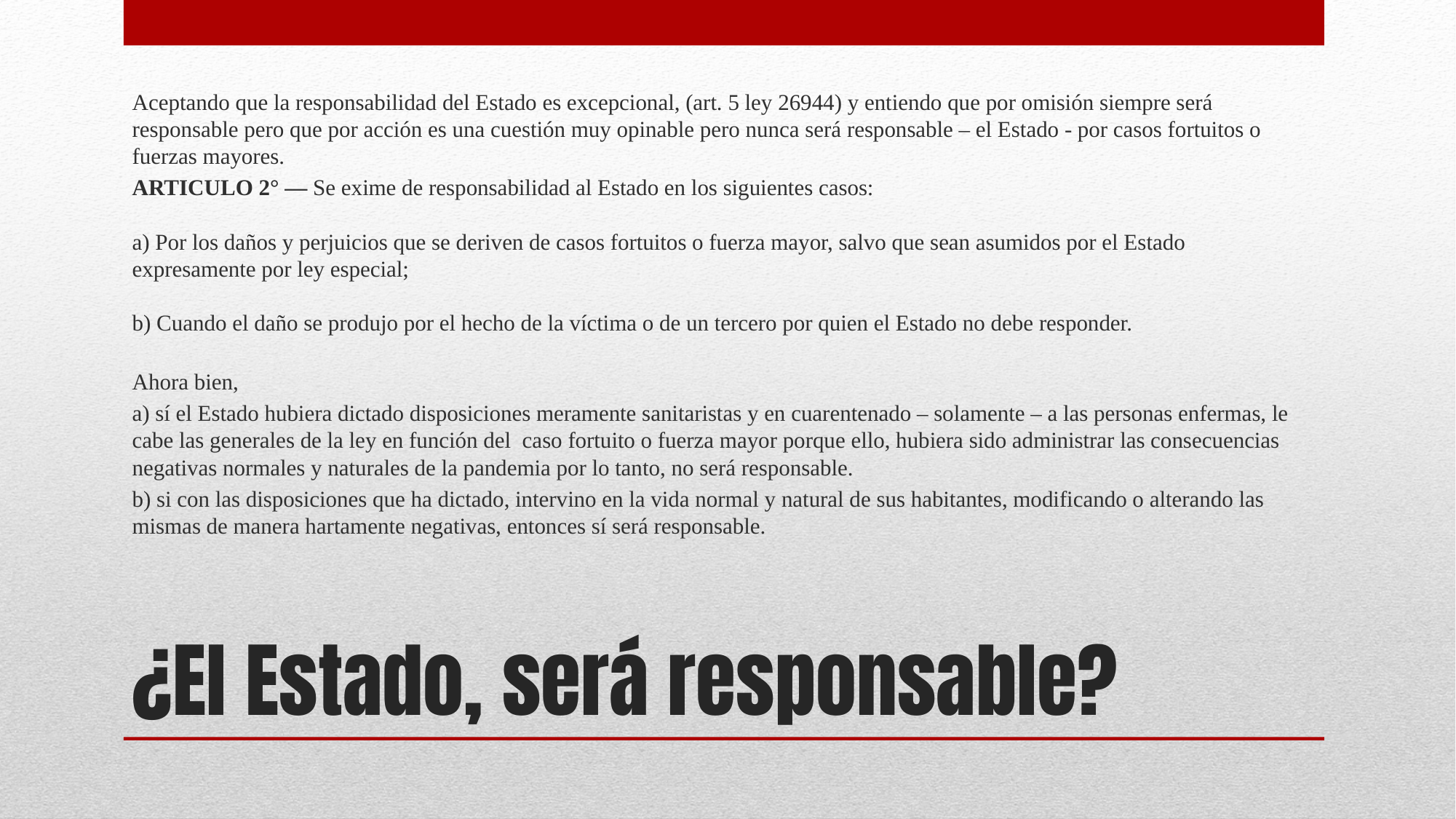

Aceptando que la responsabilidad del Estado es excepcional, (art. 5 ley 26944) y entiendo que por omisión siempre será responsable pero que por acción es una cuestión muy opinable pero nunca será responsable – el Estado - por casos fortuitos o fuerzas mayores.
ARTICULO 2° — Se exime de responsabilidad al Estado en los siguientes casos:
a) Por los daños y perjuicios que se deriven de casos fortuitos o fuerza mayor, salvo que sean asumidos por el Estado expresamente por ley especial;
b) Cuando el daño se produjo por el hecho de la víctima o de un tercero por quien el Estado no debe responder.
Ahora bien,
a) sí el Estado hubiera dictado disposiciones meramente sanitaristas y en cuarentenado – solamente – a las personas enfermas, le cabe las generales de la ley en función del  caso fortuito o fuerza mayor porque ello, hubiera sido administrar las consecuencias negativas normales y naturales de la pandemia por lo tanto, no será responsable.
b) si con las disposiciones que ha dictado, intervino en la vida normal y natural de sus habitantes, modificando o alterando las mismas de manera hartamente negativas, entonces sí será responsable.

# ¿El Estado, será responsable?